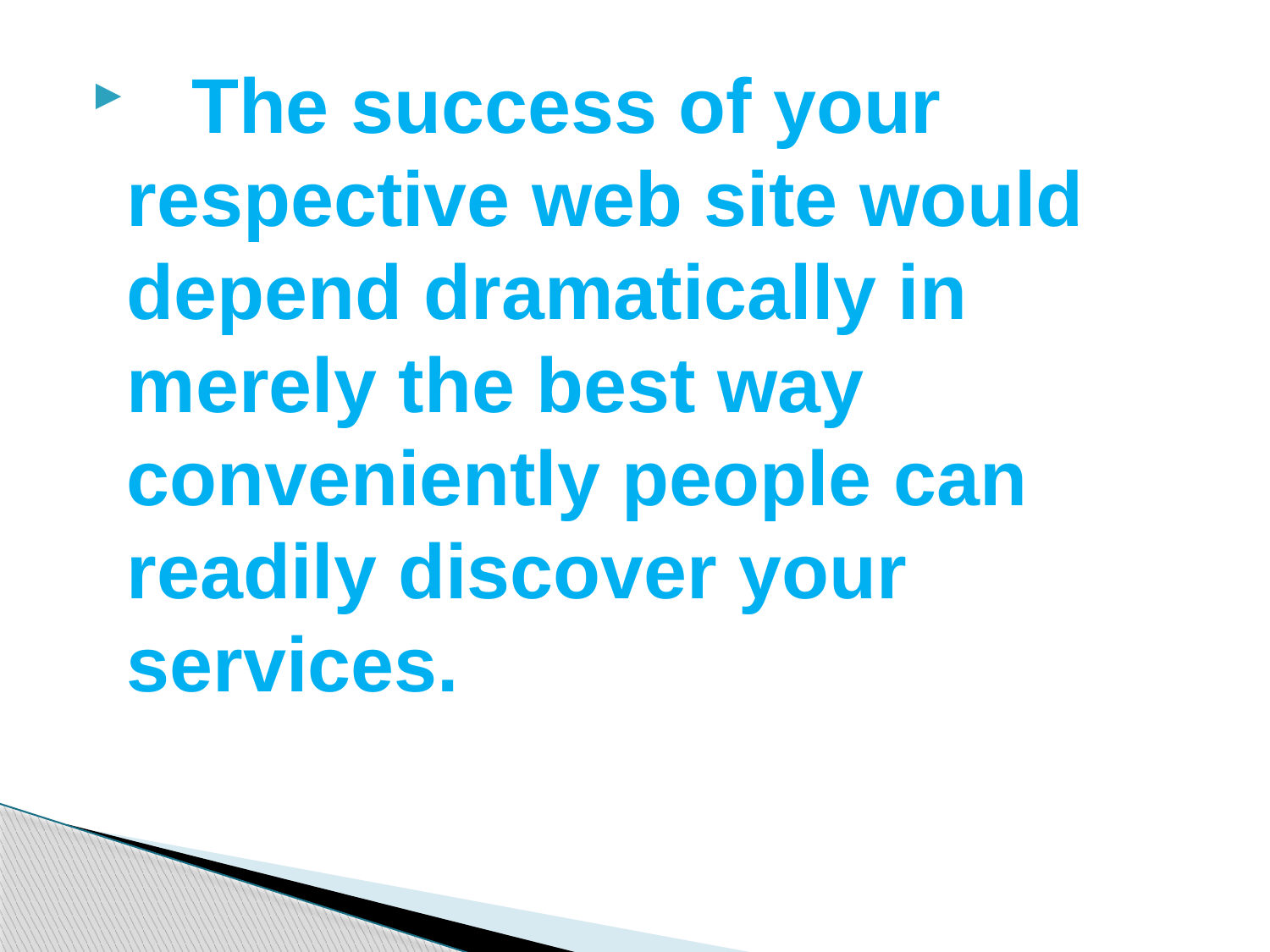

The success of your respective web site would depend dramatically in merely the best way conveniently people can readily discover your services.